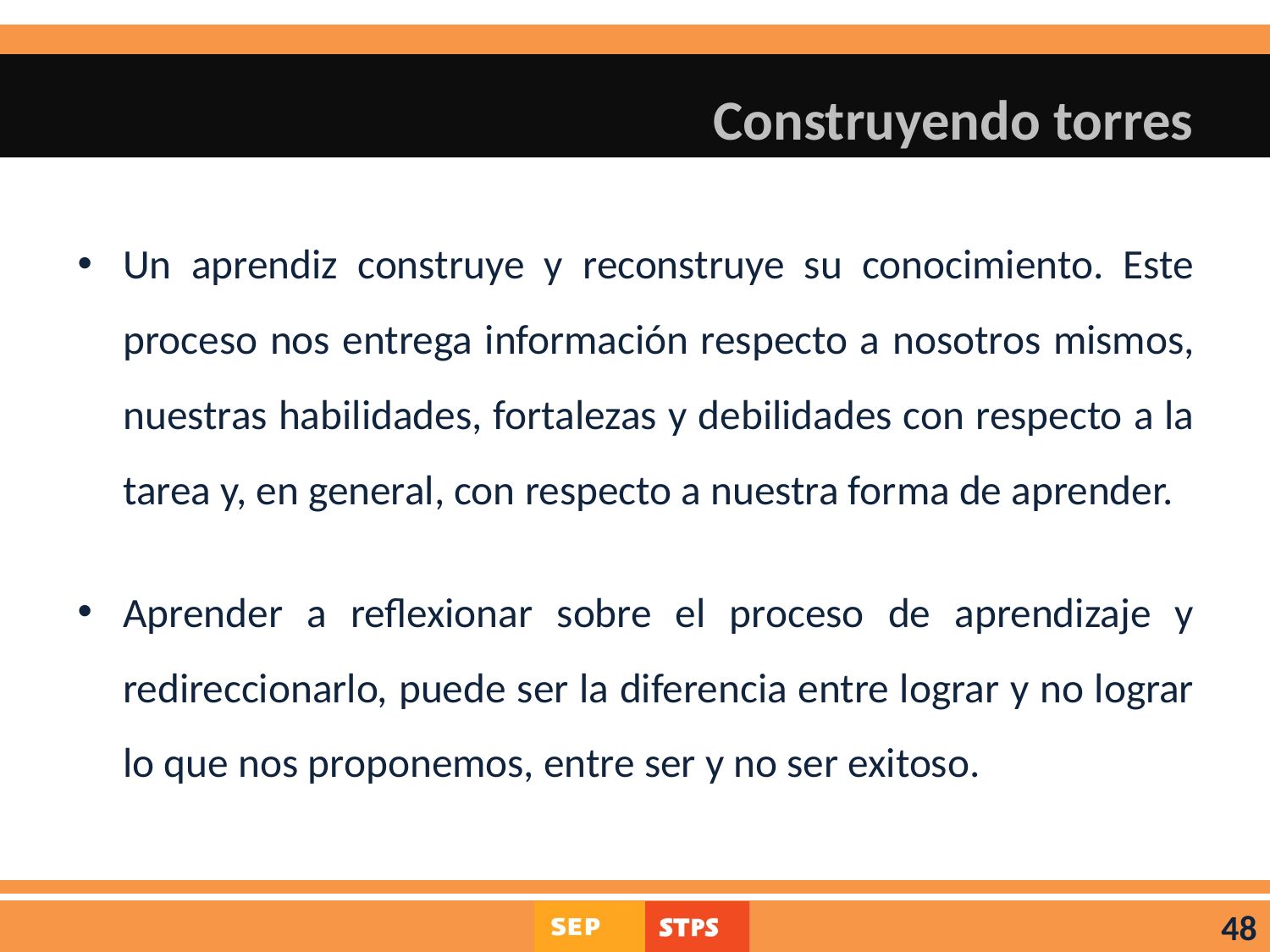

# Construyendo torres
Un aprendiz construye y reconstruye su conocimiento. Este proceso nos entrega información respecto a nosotros mismos, nuestras habilidades, fortalezas y debilidades con respecto a la tarea y, en general, con respecto a nuestra forma de aprender.

Aprender a reflexionar sobre el proceso de aprendizaje y redireccionarlo, puede ser la diferencia entre lograr y no lograr lo que nos proponemos, entre ser y no ser exitoso.

48